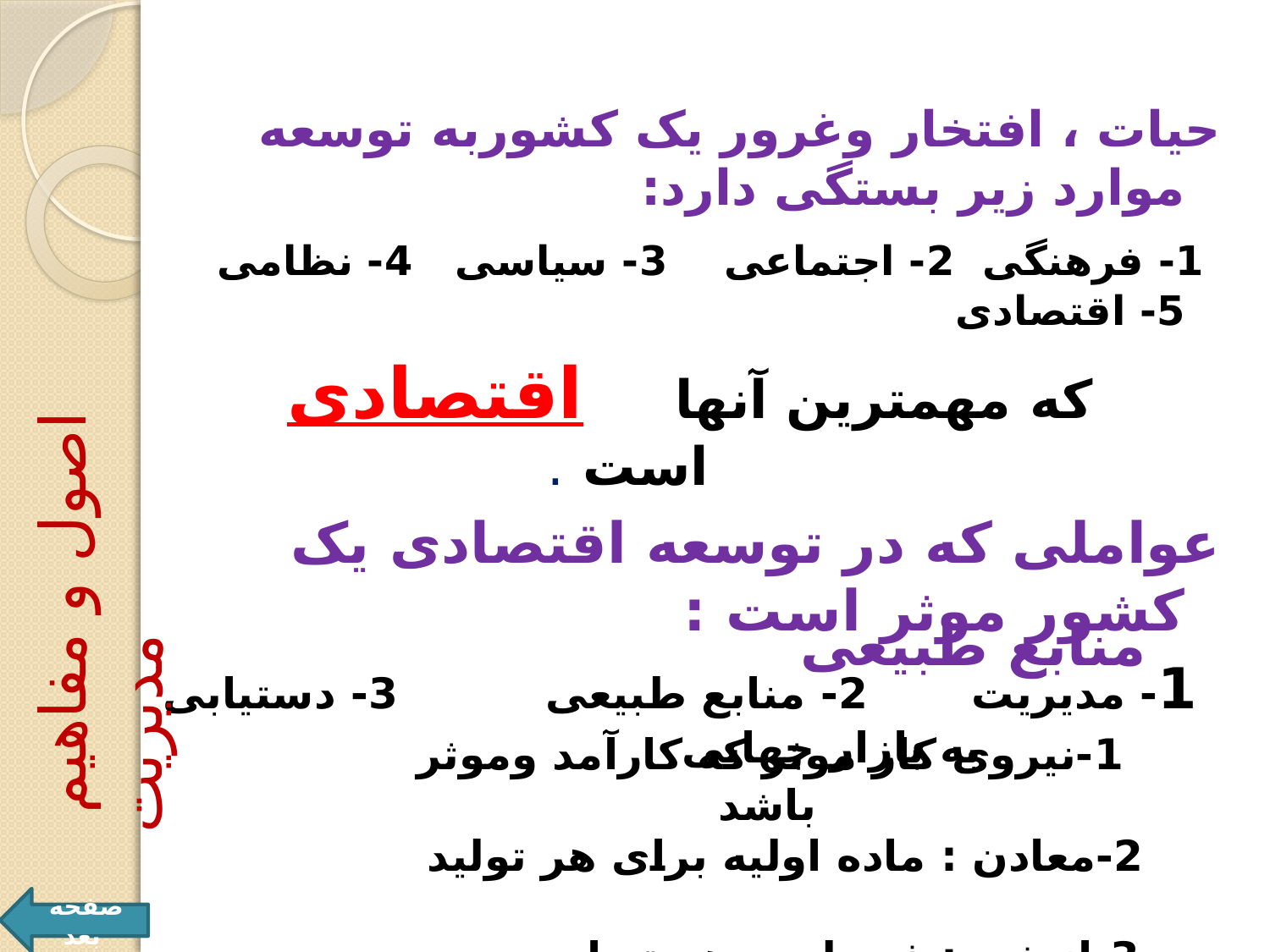

حیات ، افتخار وغرور یک کشوربه توسعه موارد زير بستگی دارد:
 1- فرهنگی  2- اجتماعی    3- سیاسی   4- نظامی     5- اقتصادی
که مهمترین آنها     اقتصادی      است .
عواملی كه در توسعه اقتصادی یک کشور موثر است :
1- مدیریت       2- منابع طبیعی          3- دستیابی به بازار جهانی
اصول و مفاهيم  مديريت
منابع طبیعی

1-نیروی کار موثر که کارآمد وموثر باشد
2-معادن : ماده اولیه برای هر تولید
3-انرژی : فسیلی ، هسته ای
صفحه  بعد